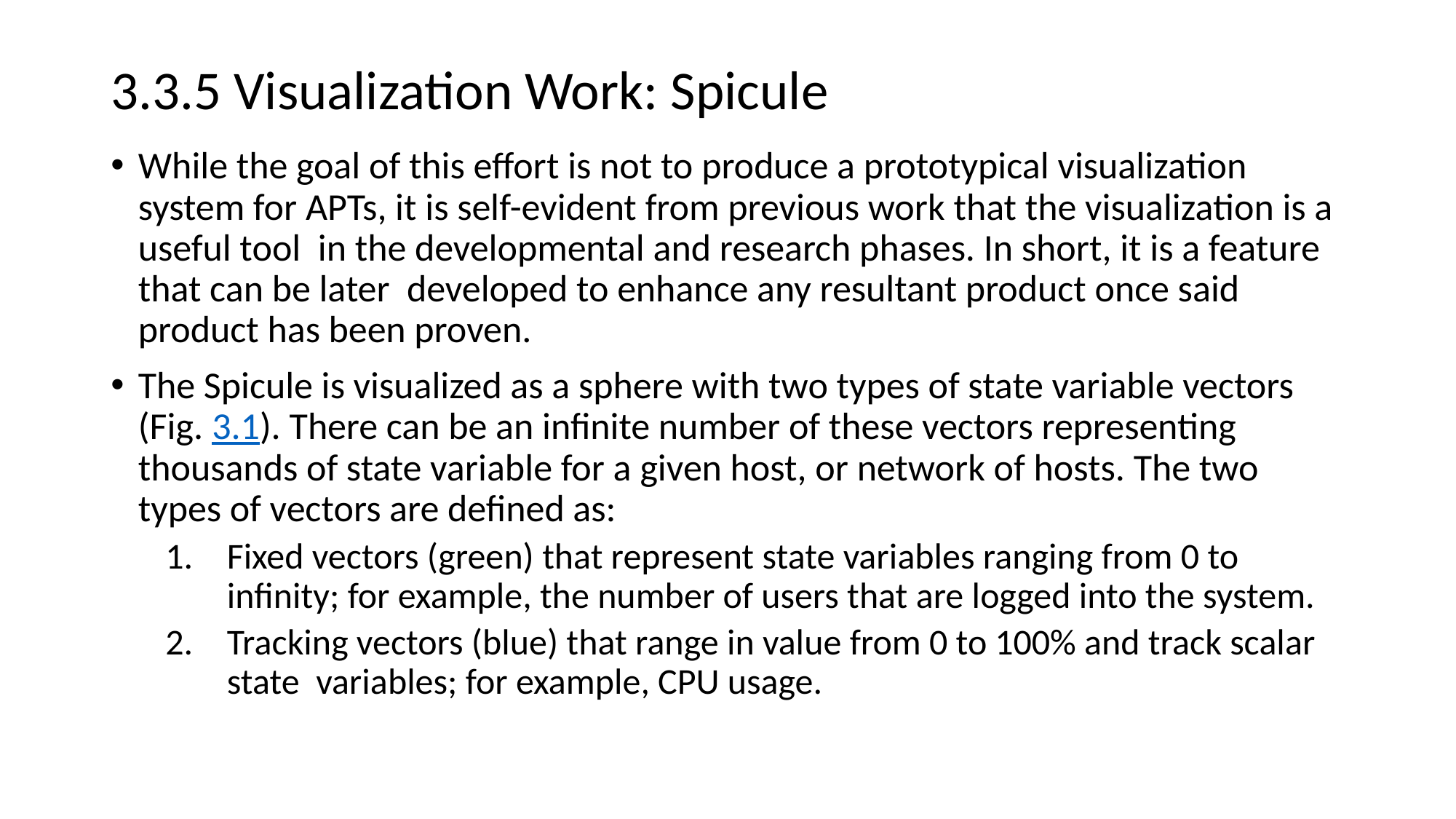

# 3.3.5 Visualization Work: Spicule
While the goal of this effort is not to produce a prototypical visualization system for APTs, it is self-evident from previous work that the visualization is a useful tool  in the developmental and research phases. In short, it is a feature that can be later  developed to enhance any resultant product once said product has been proven.
The Spicule is visualized as a sphere with two types of state variable vectors (Fig. 3.1). There can be an infinite number of these vectors representing thousands of state variable for a given host, or network of hosts. The two types of vectors are defined as:
Fixed vectors (green) that represent state variables ranging from 0 to infinity; for example, the number of users that are logged into the system.
Tracking vectors (blue) that range in value from 0 to 100% and track scalar state  variables; for example, CPU usage.